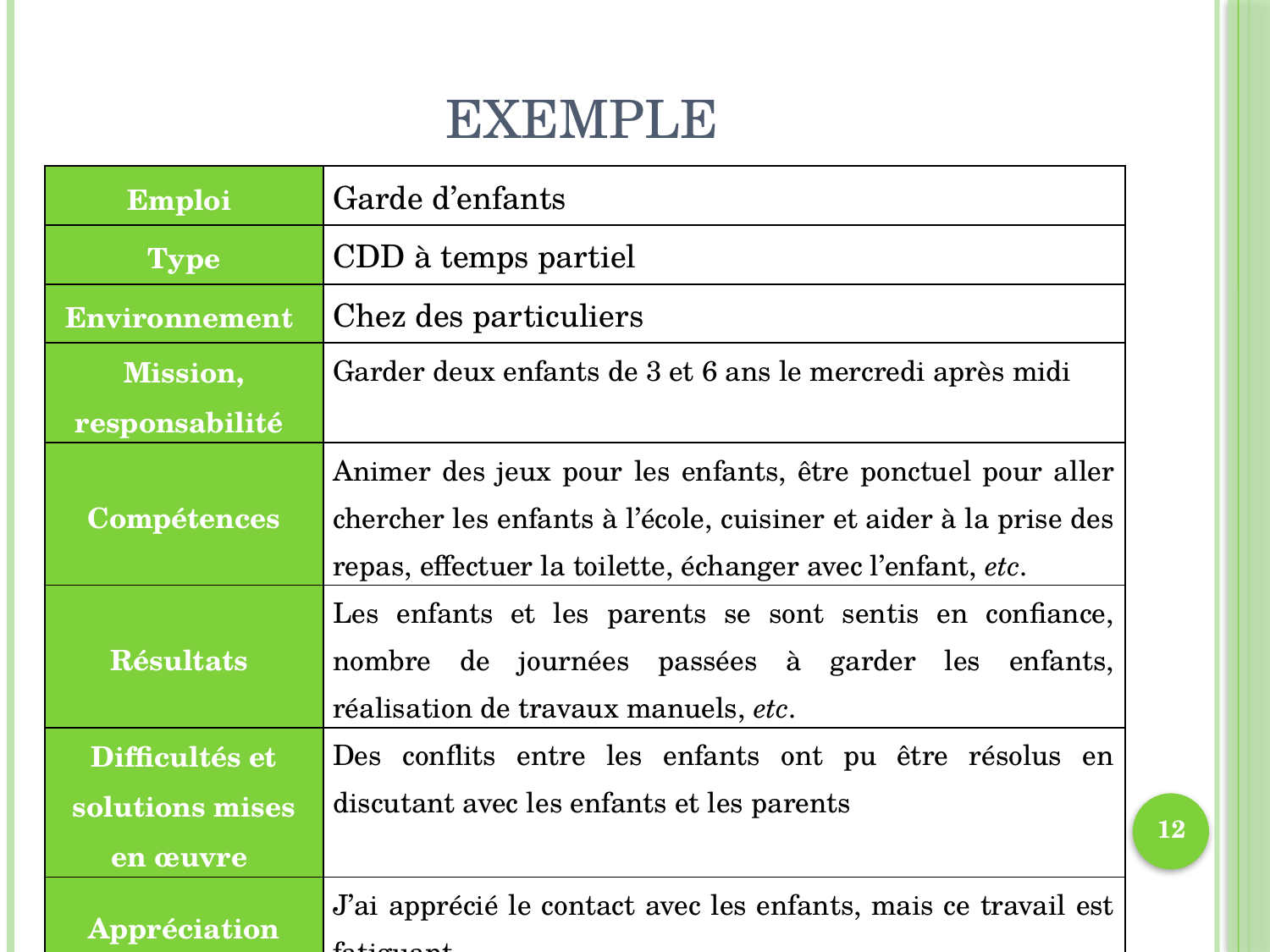

# Exemple
| Emploi | Garde d’enfants |
| --- | --- |
| Type | CDD à temps partiel |
| Environnement | Chez des particuliers |
| Mission, responsabilité | Garder deux enfants de 3 et 6 ans le mercredi après midi |
| Compétences | Animer des jeux pour les enfants, être ponctuel pour aller chercher les enfants à l’école, cuisiner et aider à la prise des repas, effectuer la toilette, échanger avec l’enfant, etc. |
| Résultats | Les enfants et les parents se sont sentis en confiance, nombre de journées passées à garder les enfants, réalisation de travaux manuels, etc. |
| Difficultés et solutions mises en œuvre | Des conflits entre les enfants ont pu être résolus en discutant avec les enfants et les parents |
| Appréciation | J’ai apprécié le contact avec les enfants, mais ce travail est fatiguant. |
12